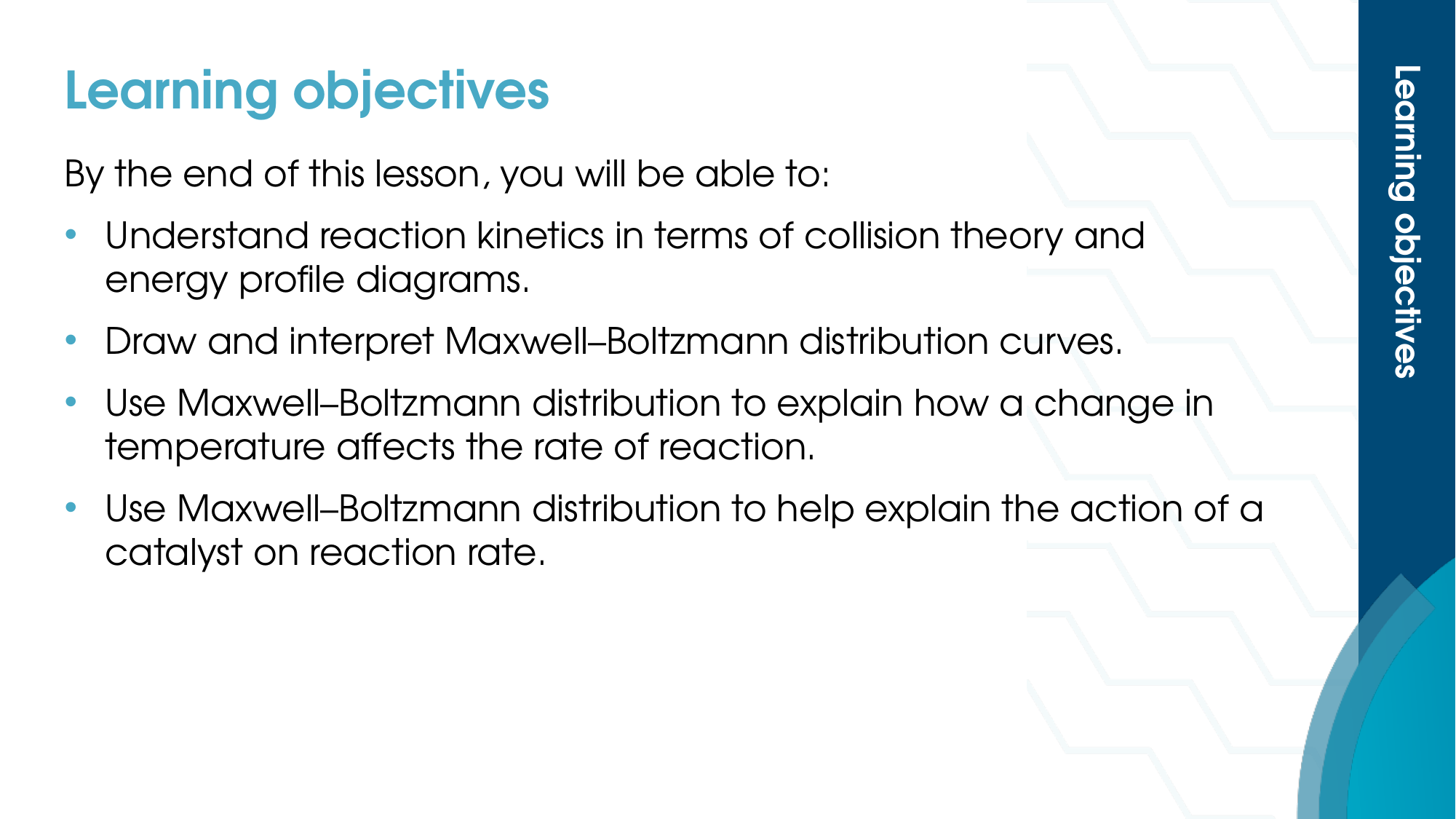

# Learning objectives
By the end of this lesson, you will be able to:
Understand reaction kinetics in terms of collision theory and energy profile diagrams.
Draw and interpret Maxwell–Boltzmann distribution curves.
Use Maxwell–Boltzmann distribution to explain how a change in temperature affects the rate of reaction.
Use Maxwell–Boltzmann distribution to help explain the action of a catalyst on reaction rate.
Learning objectives